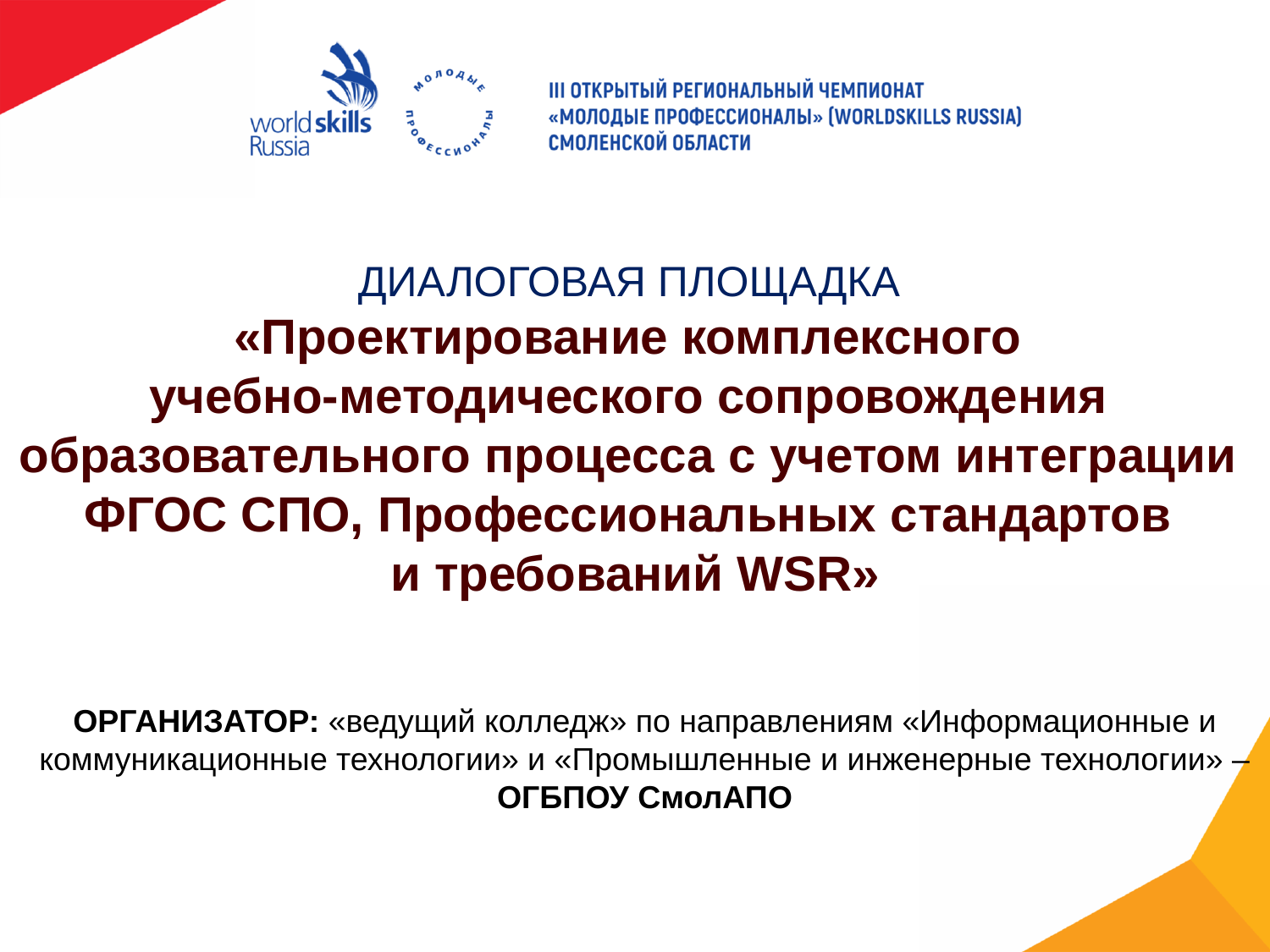

ДИАЛОГОВАЯ ПЛОЩАДКА
«Проектирование комплексного
учебно-методического сопровождения
образовательного процесса с учетом интеграции
ФГОС СПО, Профессиональных стандартов
и требований WSR»
ОРГАНИЗАТОР: «ведущий колледж» по направлениям «Информационные и коммуникационные технологии» и «Промышленные и инженерные технологии» – ОГБПОУ СмолАПО